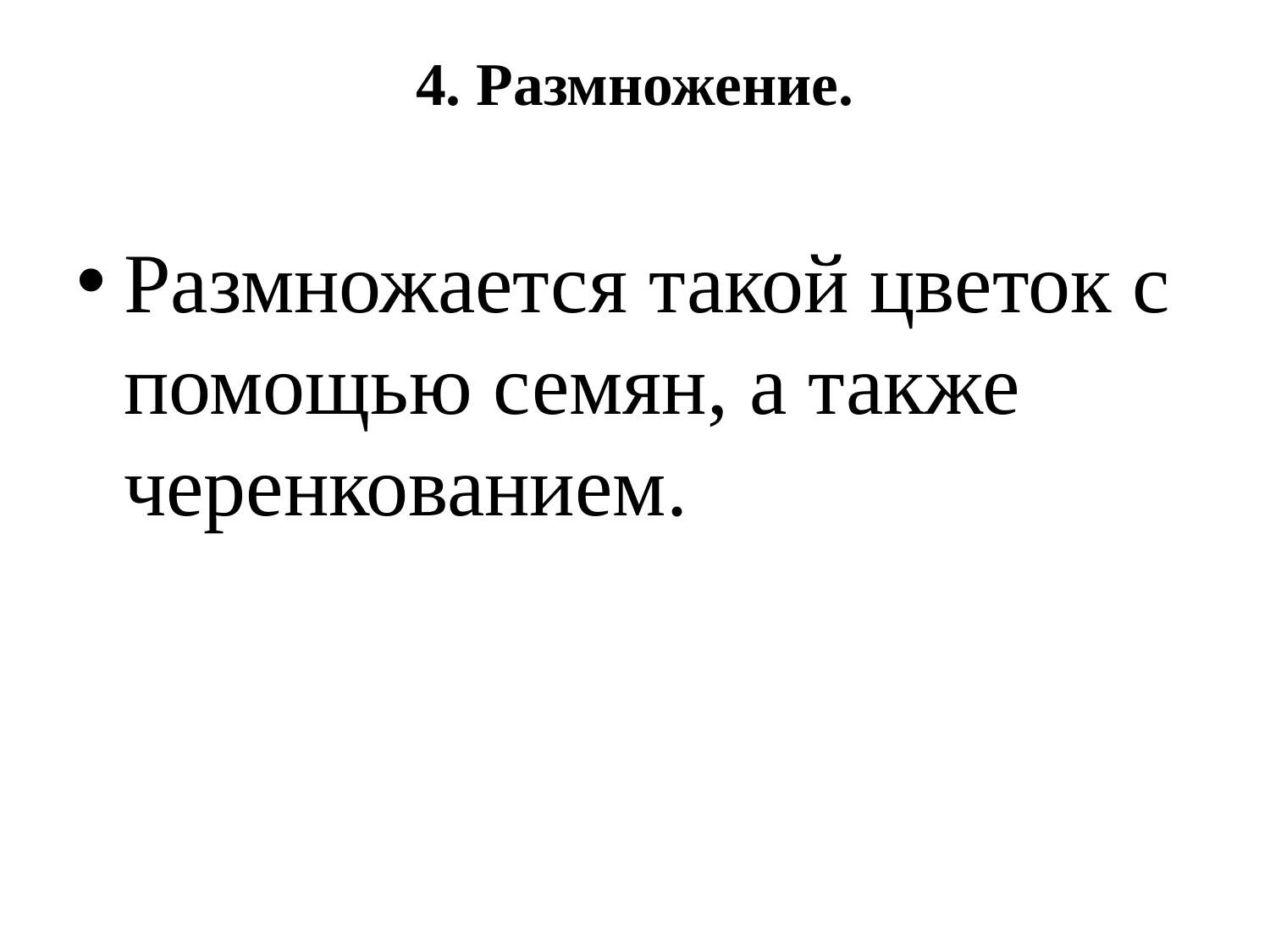

# 4. Размножение.
Размножается такой цветок с помощью семян, а также черенкованием.